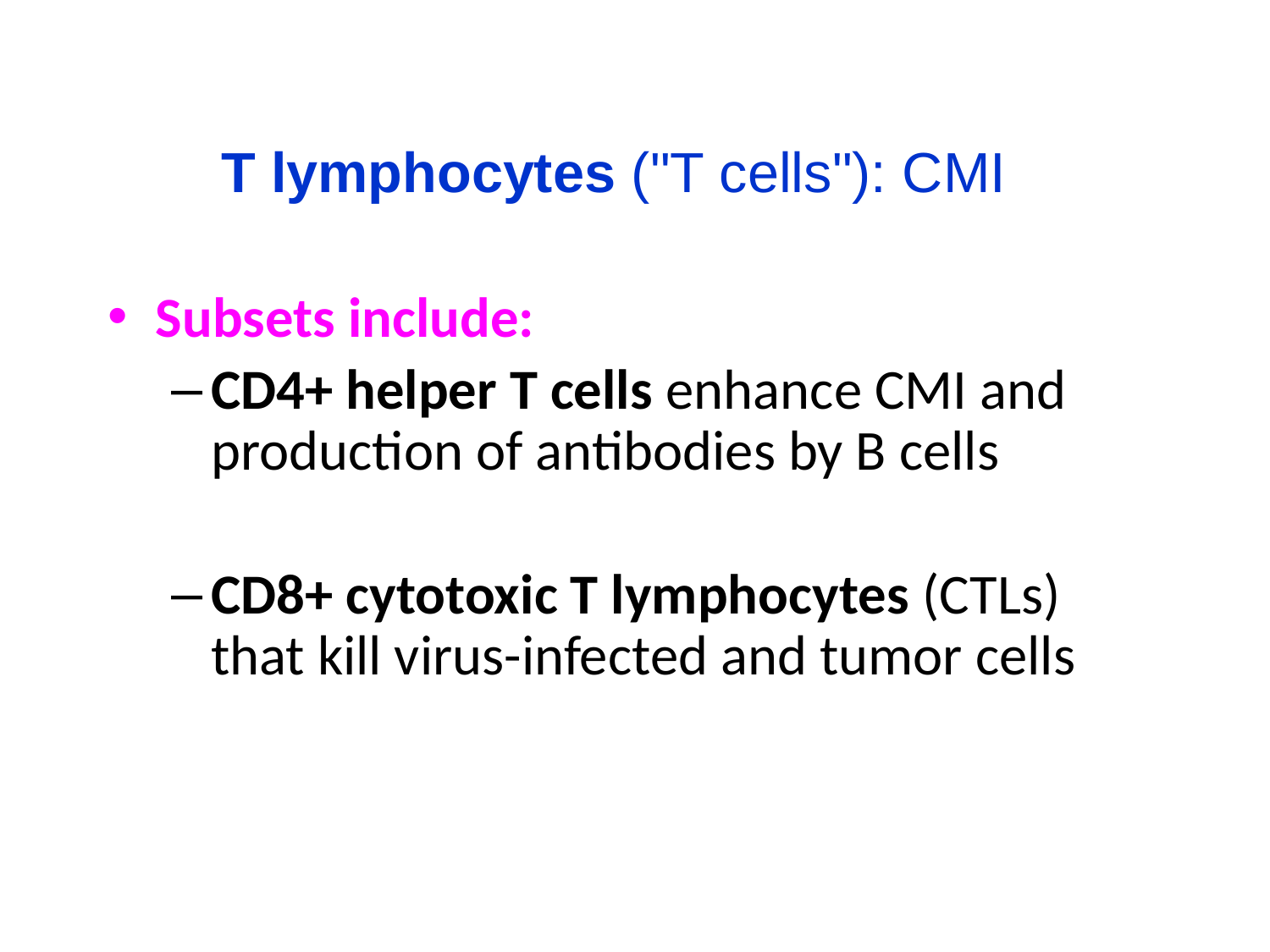

T lymphocytes ("T cells"): CMI

Subsets include:
CD4+ helper T cells enhance CMI and production of antibodies by B cells

CD8+ cytotoxic T lymphocytes (CTLs) that kill virus-infected and tumor cells